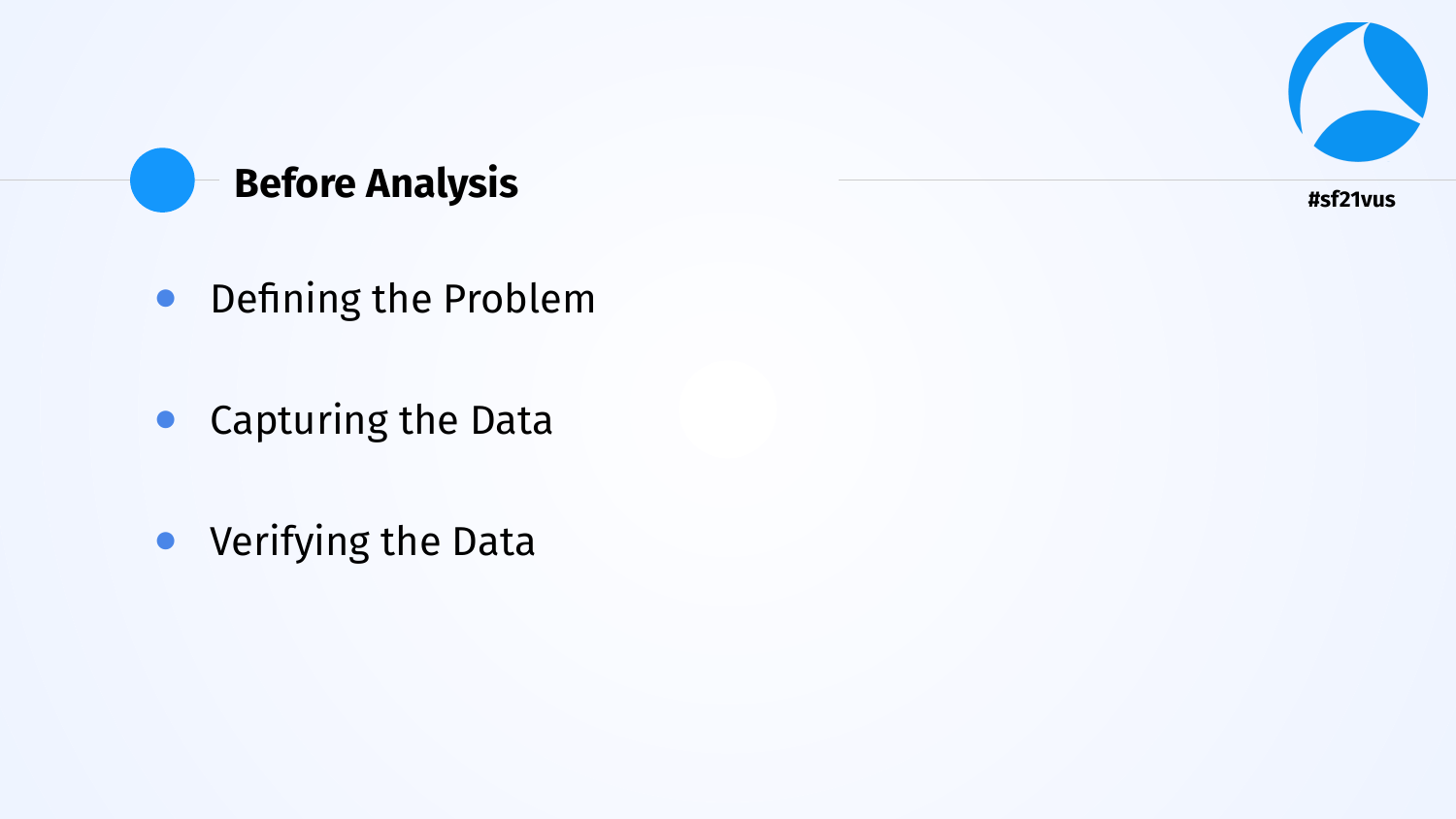

# Before Analysis
Defining the Problem

Capturing the Data

Verifying the Data